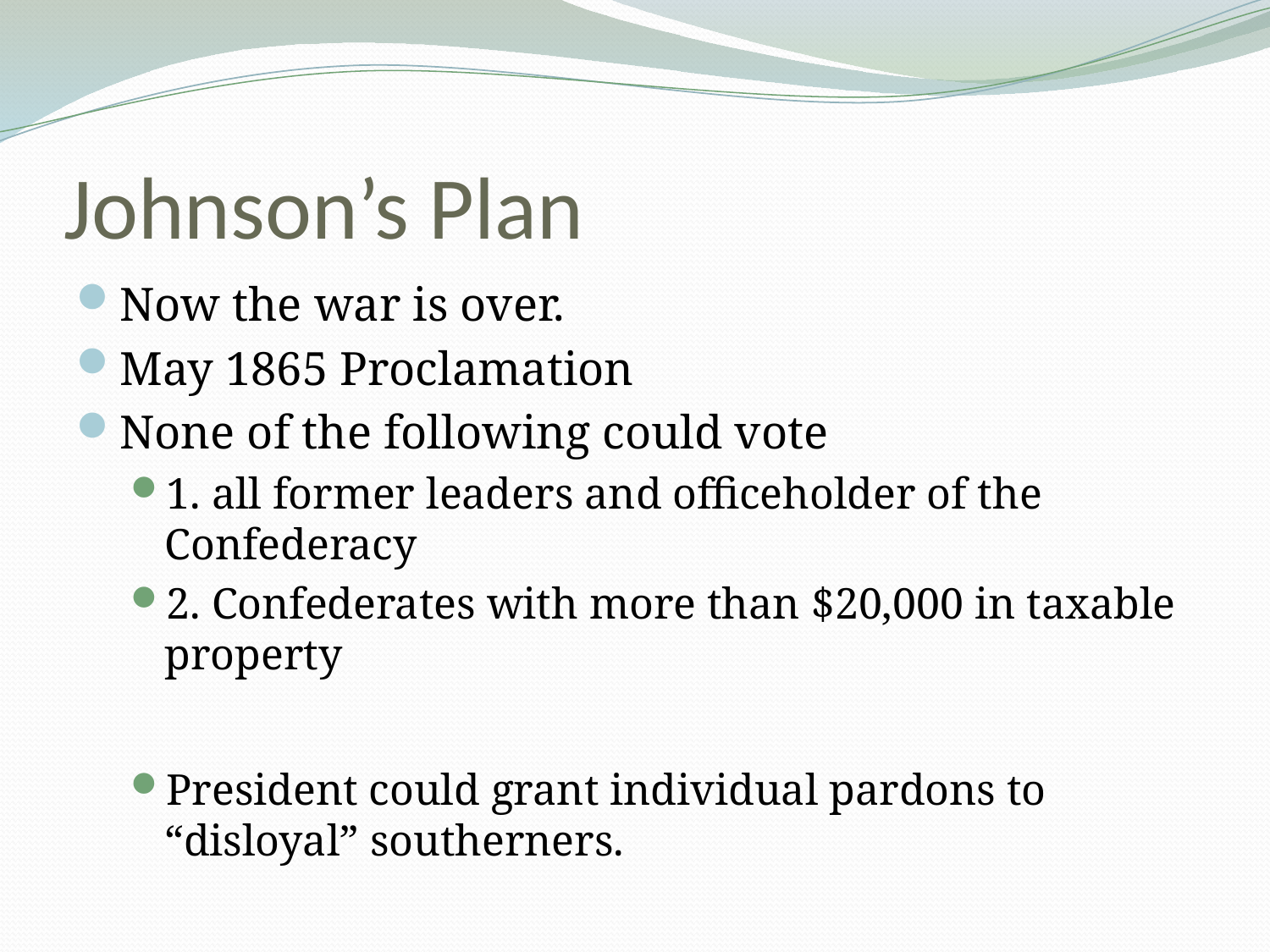

# Johnson’s Plan
Now the war is over.
May 1865 Proclamation
None of the following could vote
1. all former leaders and officeholder of the Confederacy
2. Confederates with more than $20,000 in taxable property

President could grant individual pardons to “disloyal” southerners.